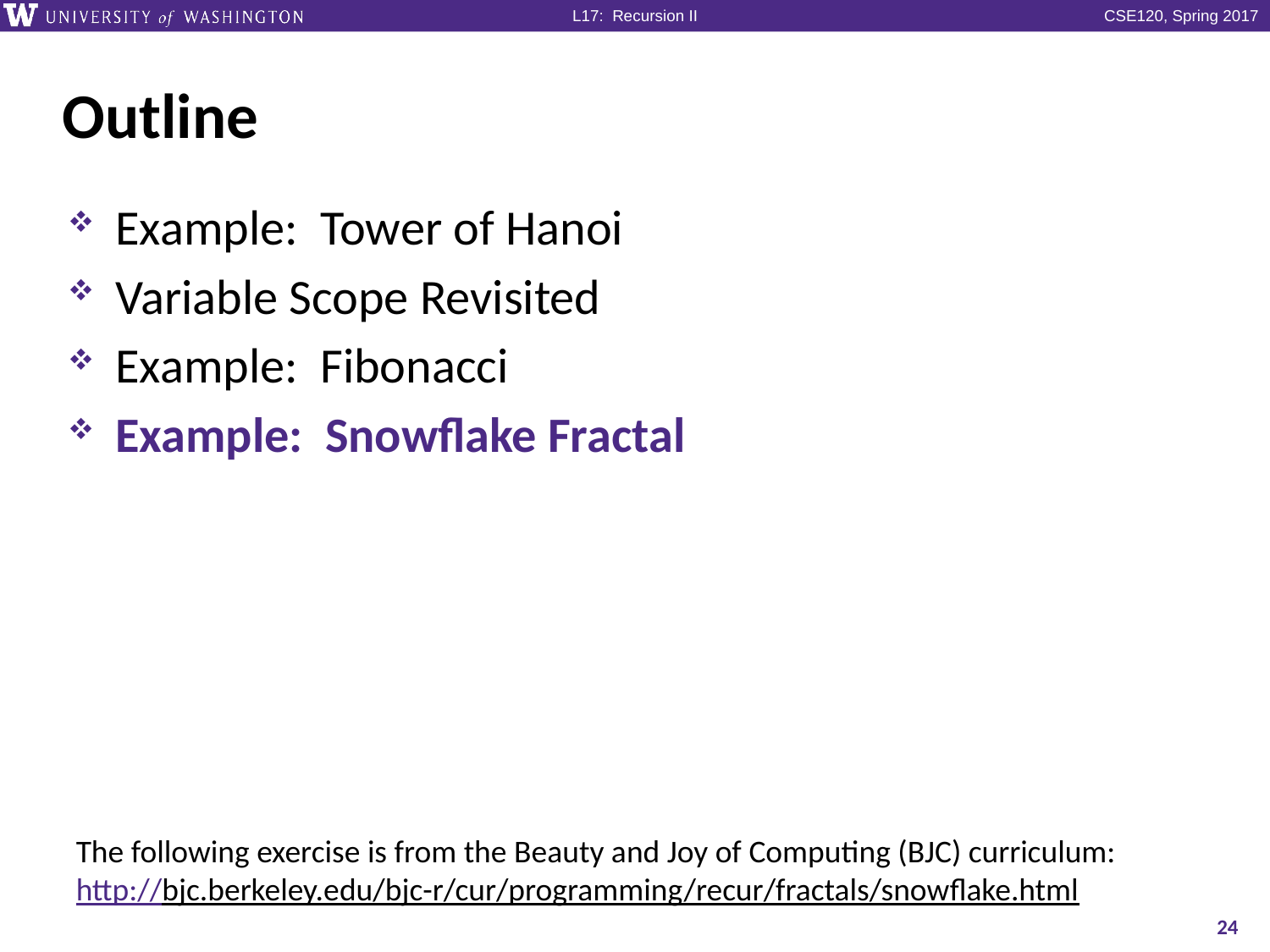

# Outline
Example:  Tower of Hanoi
Variable Scope Revisited
Example:  Fibonacci
Example:  Snowflake Fractal

The following exercise is from the Beauty and Joy of Computing (BJC) curriculum:  http://bjc.berkeley.edu/bjc-r/cur/programming/recur/fractals/snowflake.html
24